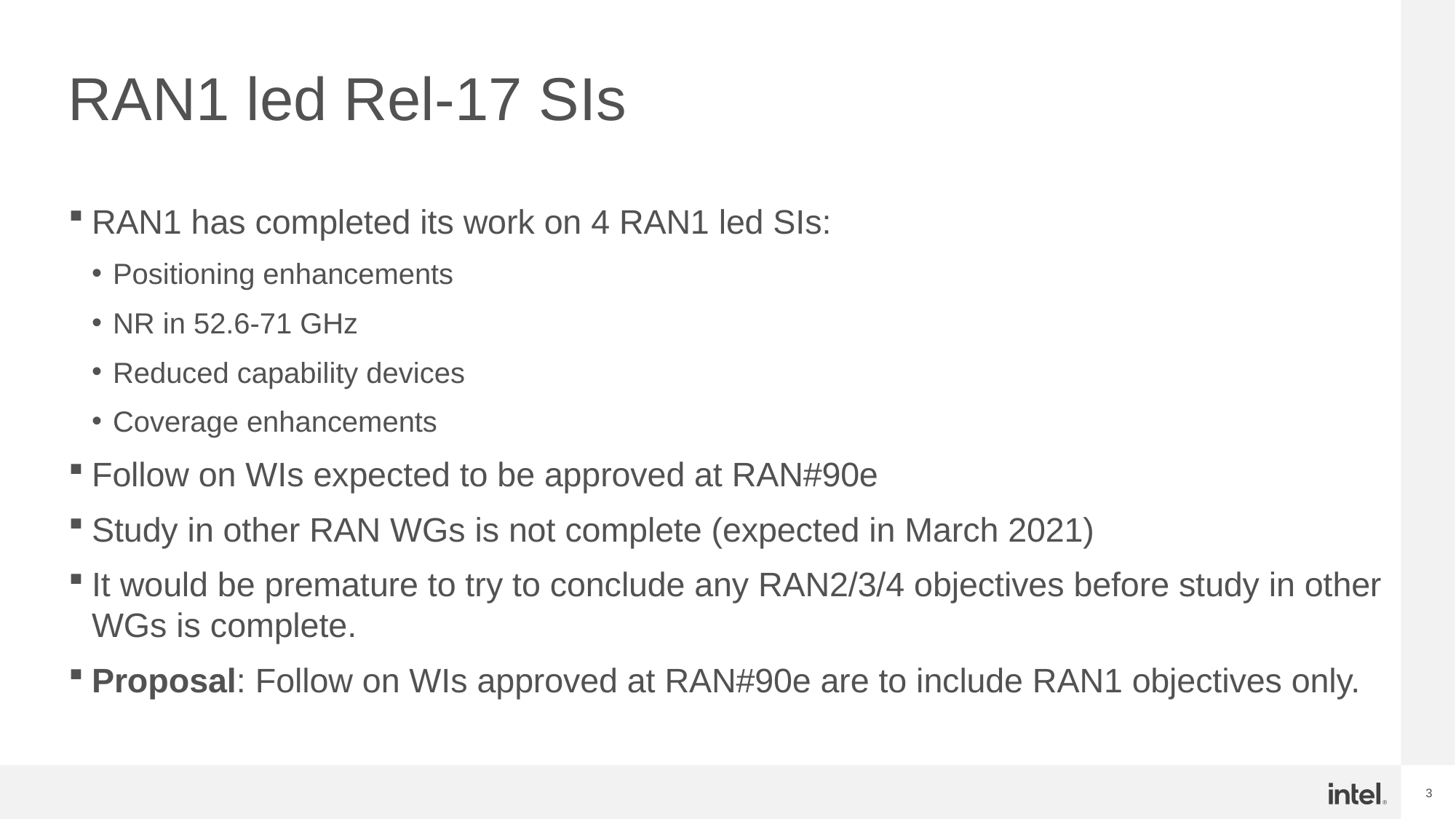

# RAN1 led Rel-17 SIs
RAN1 has completed its work on 4 RAN1 led SIs:
Positioning enhancements
NR in 52.6-71 GHz
Reduced capability devices
Coverage enhancements
Follow on WIs expected to be approved at RAN#90e
Study in other RAN WGs is not complete (expected in March 2021)
It would be premature to try to conclude any RAN2/3/4 objectives before study in other WGs is complete.
Proposal: Follow on WIs approved at RAN#90e are to include RAN1 objectives only.